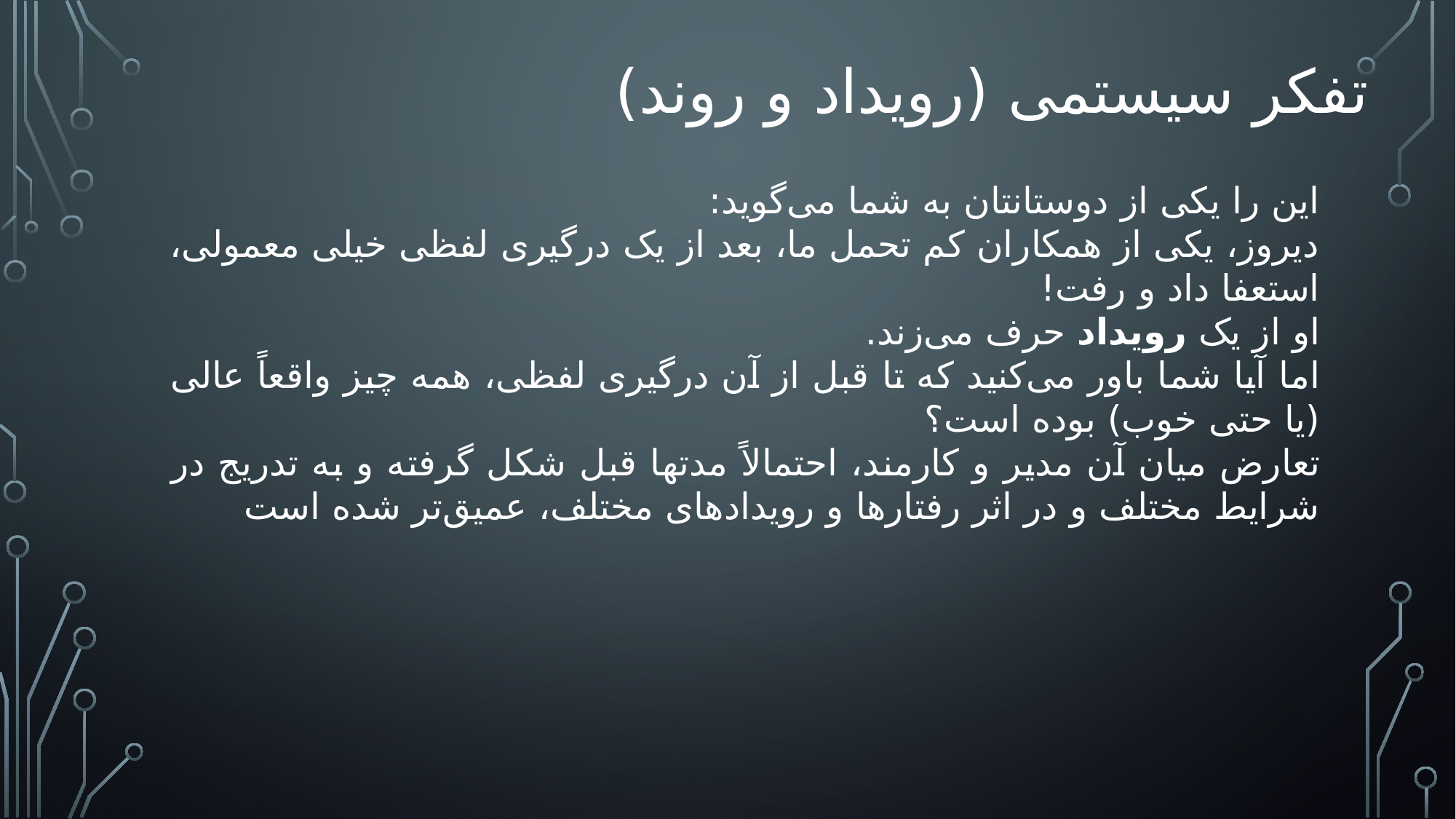

# تفکر سیستمی (رویداد و روند)
این را یکی از دوستانتان به شما می‌گوید:
دیروز، یکی از همکاران کم تحمل ما، بعد از یک درگیری لفظی خیلی معمولی، استعفا داد و رفت!
او از یک رویداد حرف می‌زند.
اما آیا شما باور می‌کنید که تا قبل از آن درگیری لفظی، همه چیز واقعاً عالی (یا حتی خوب) بوده است؟
تعارض میان آن مدیر و کارمند، احتمالاً مدتها قبل شکل گرفته و به تدریج در شرایط مختلف و در اثر رفتارها و رویدادهای مختلف، عمیق‌تر شده است